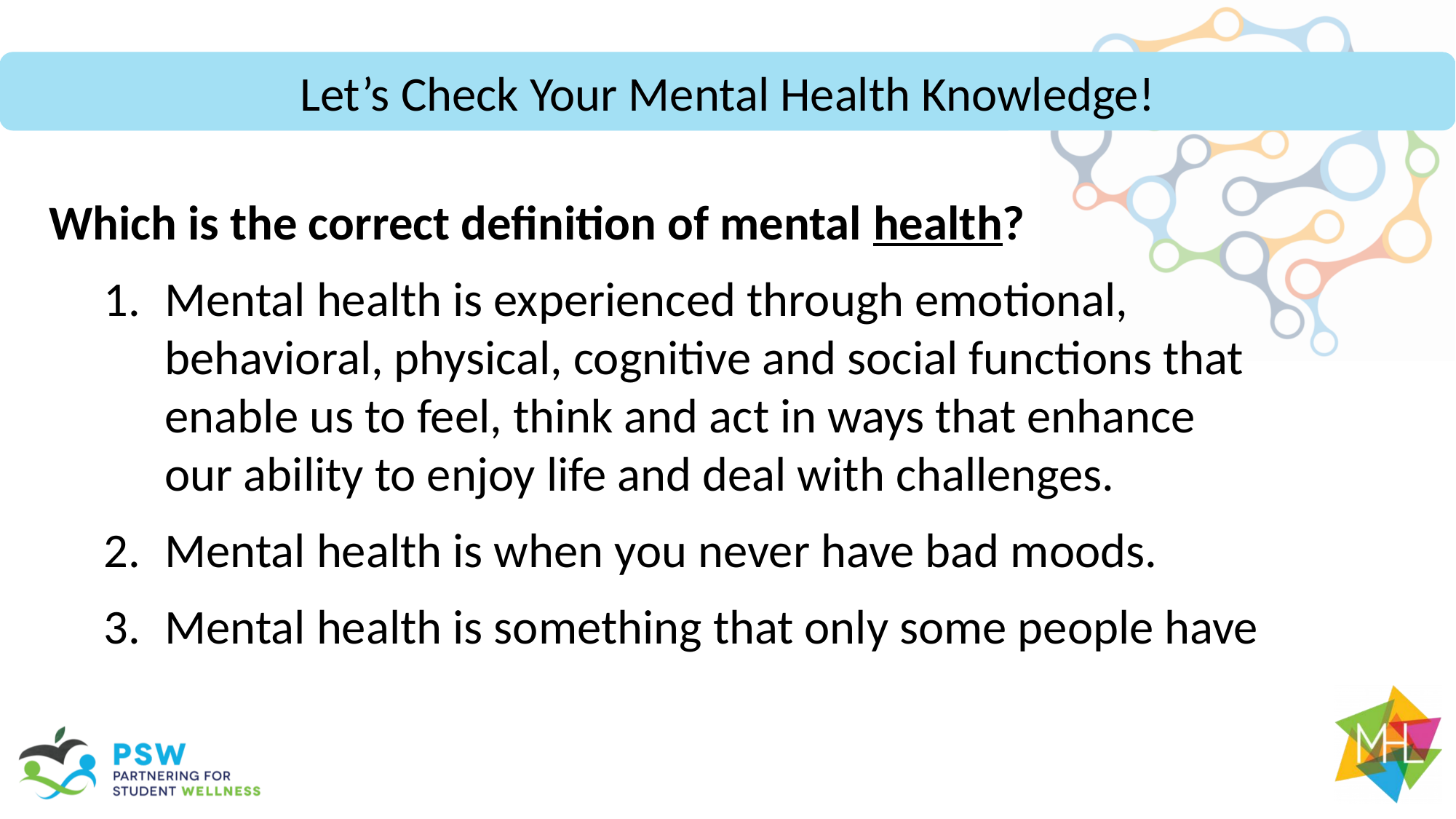

Let’s Check Your Mental Health Knowledge!
Which is the correct definition of mental health?
Mental health is experienced through emotional, behavioral, physical, cognitive and social functions that enable us to feel, think and act in ways that enhance our ability to enjoy life and deal with challenges.
Mental health is when you never have bad moods.
Mental health is something that only some people have